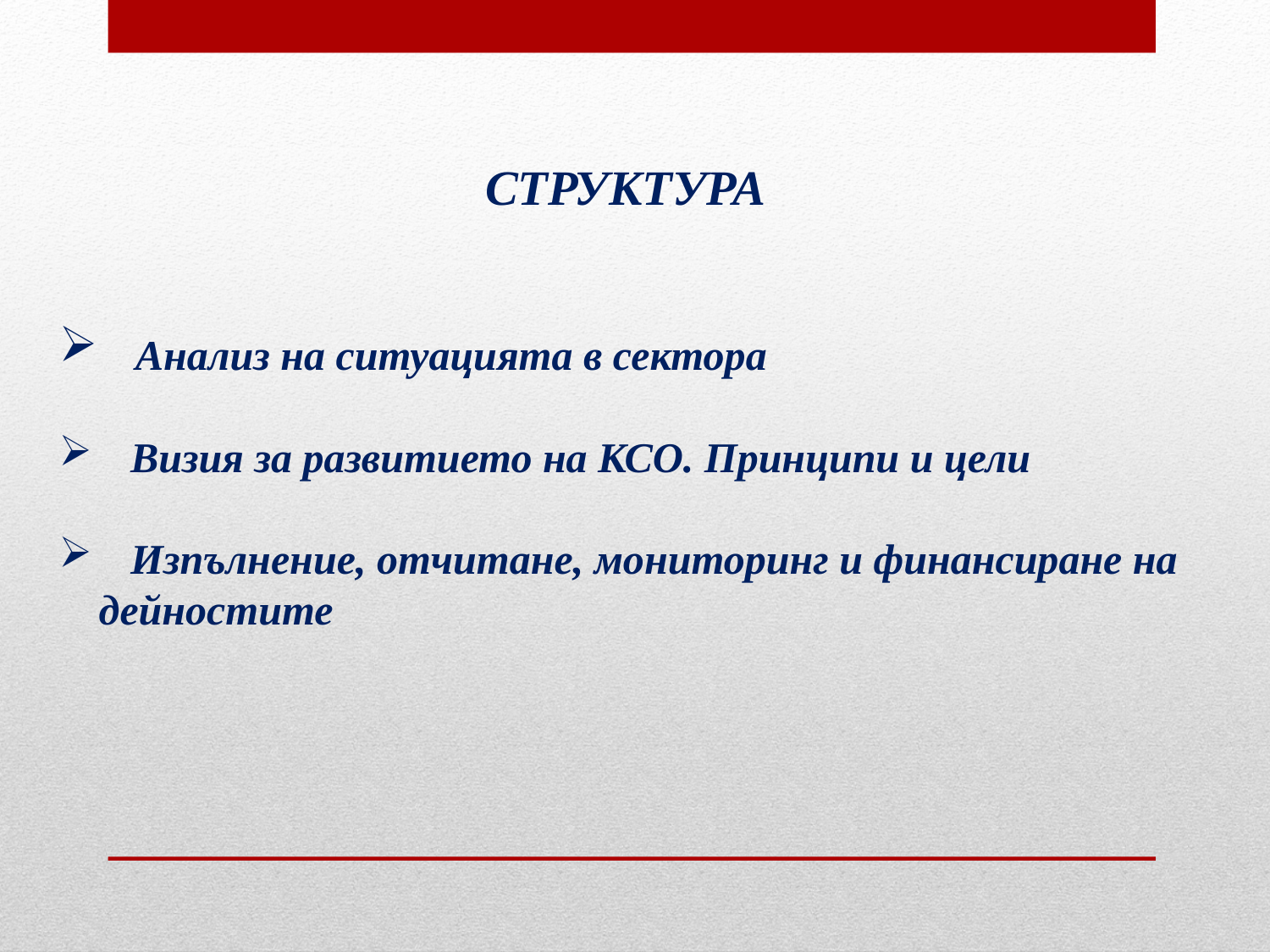

СТРУКТУРА

   Анализ на ситуацията в сектора

   Визия за развитието на КСО. Принципи и цели

   Изпълнение, отчитане, мониторинг и финансиране на дейностите